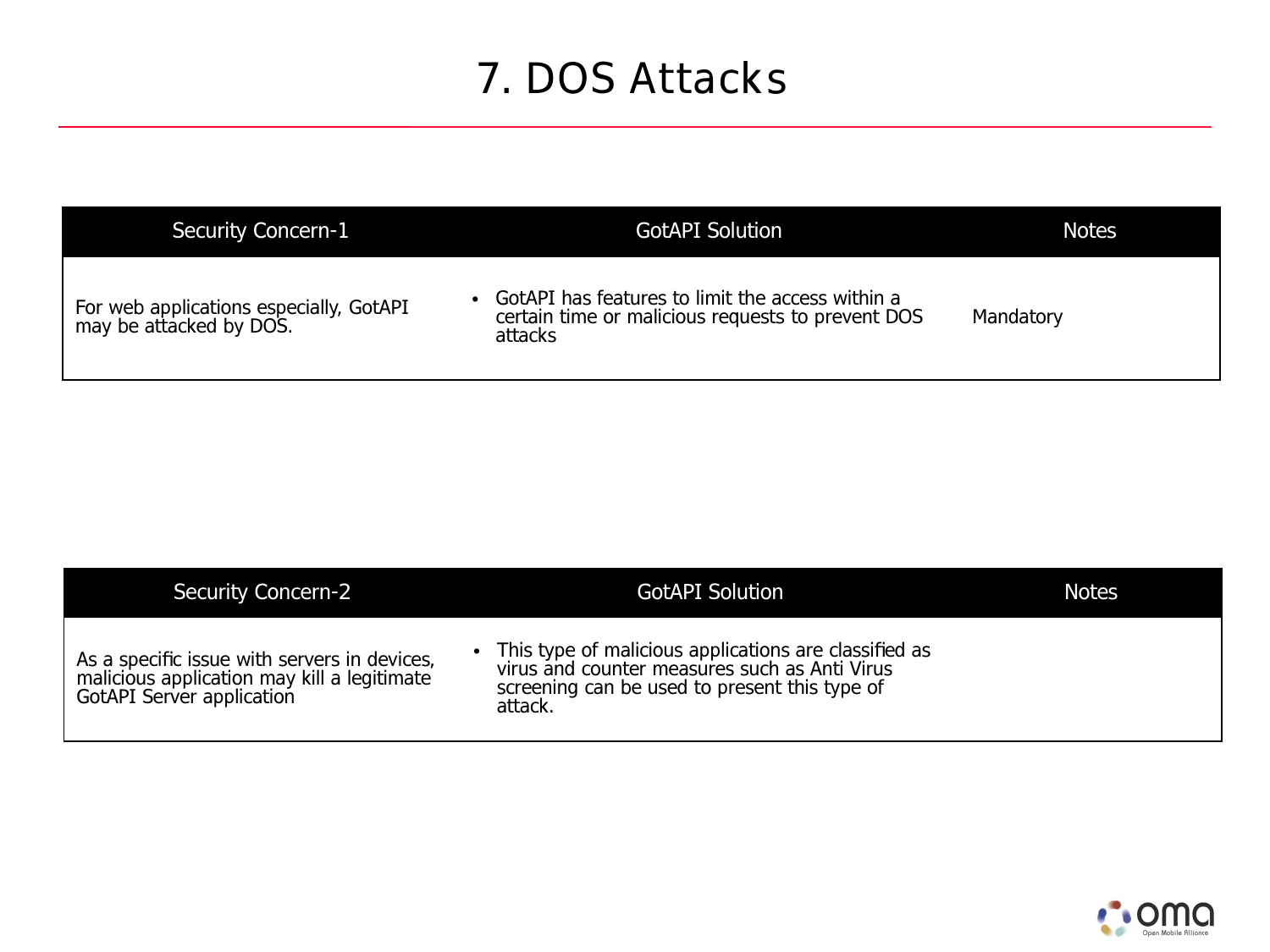

# 7. DOS Attacks
| Security Concern-1 | GotAPI Solution | Notes |
| --- | --- | --- |
| For web applications especially, GotAPI may be attacked by DOS. | GotAPI has features to limit the access within a certain time or malicious requests to prevent DOS attacks | Mandatory |
| Security Concern-2 | GotAPI Solution | Notes |
| --- | --- | --- |
| As a specific issue with servers in devices, malicious application may kill a legitimate GotAPI Server application | This type of malicious applications are classified as virus and counter measures such as Anti Virus screening can be used to present this type of attack. |  |